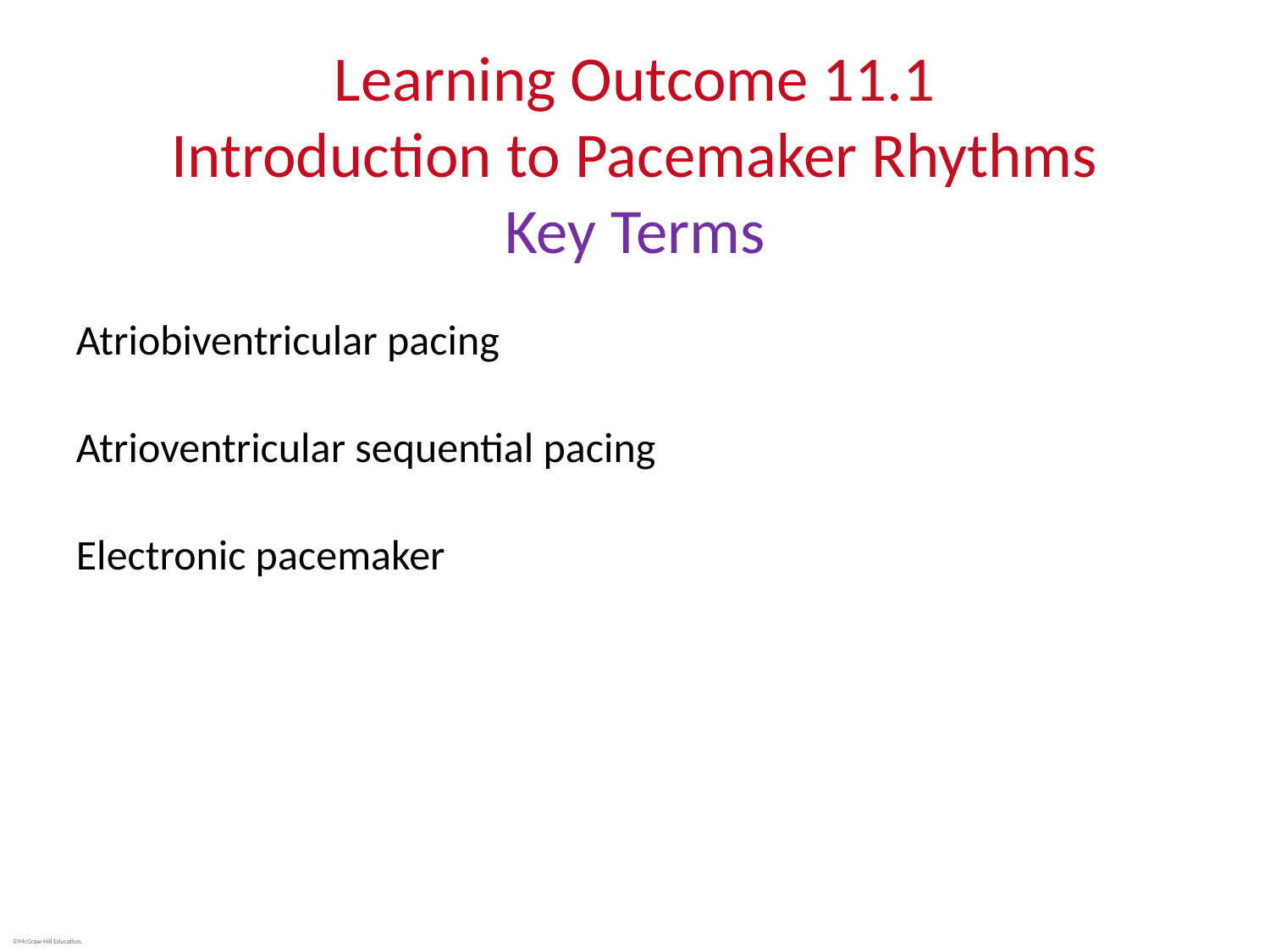

# Learning Outcome 11.1 Introduction to Pacemaker Rhythms Key Terms
Atriobiventricular pacing
Atrioventricular sequential pacing
Electronic pacemaker